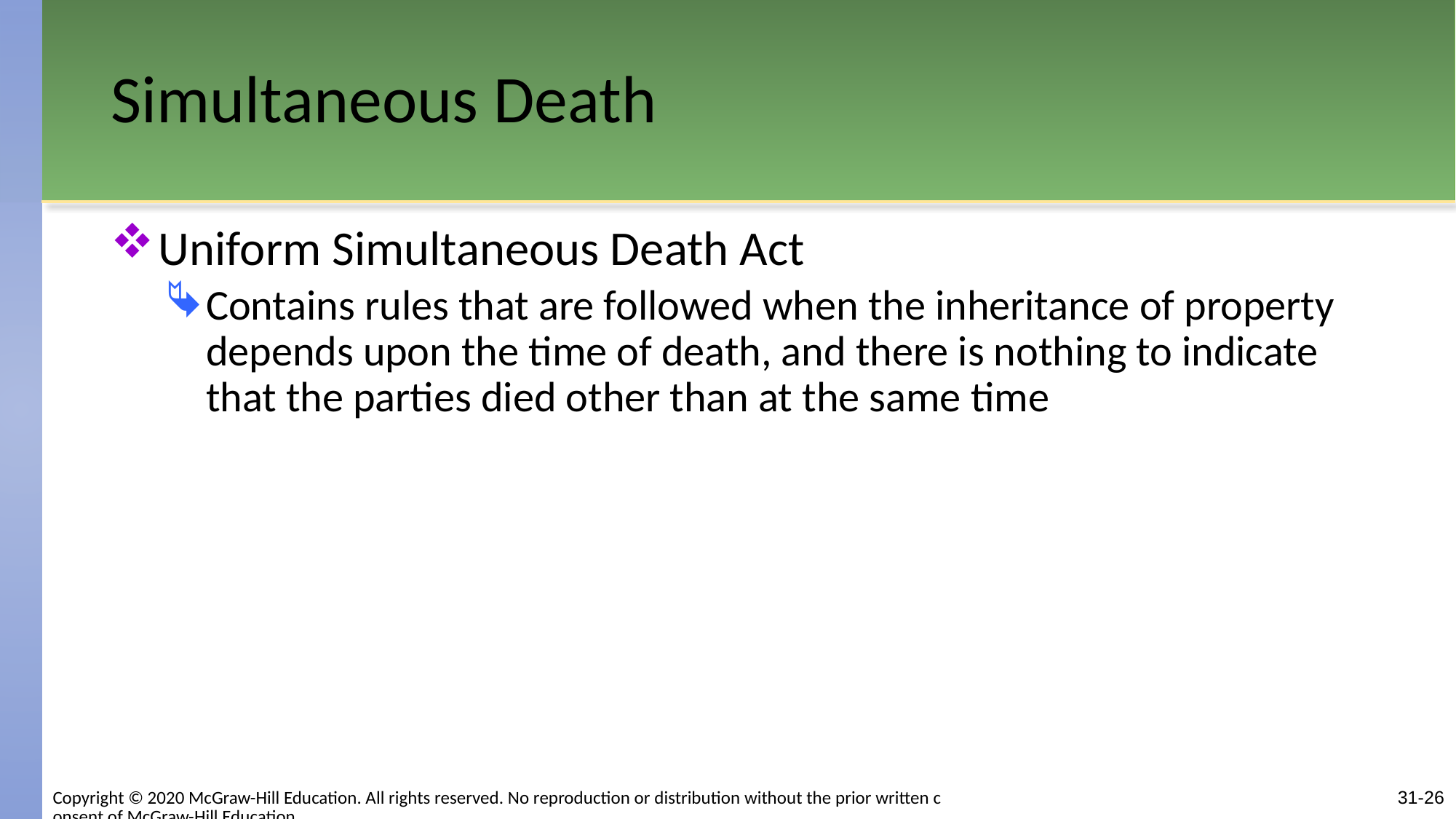

# Simultaneous Death
Uniform Simultaneous Death Act
Contains rules that are followed when the inheritance of property depends upon the time of death, and there is nothing to indicate that the parties died other than at the same time

Copyright © 2020 McGraw-Hill Education. All rights reserved. No reproduction or distribution without the prior written consent of McGraw-Hill Education.
31-26